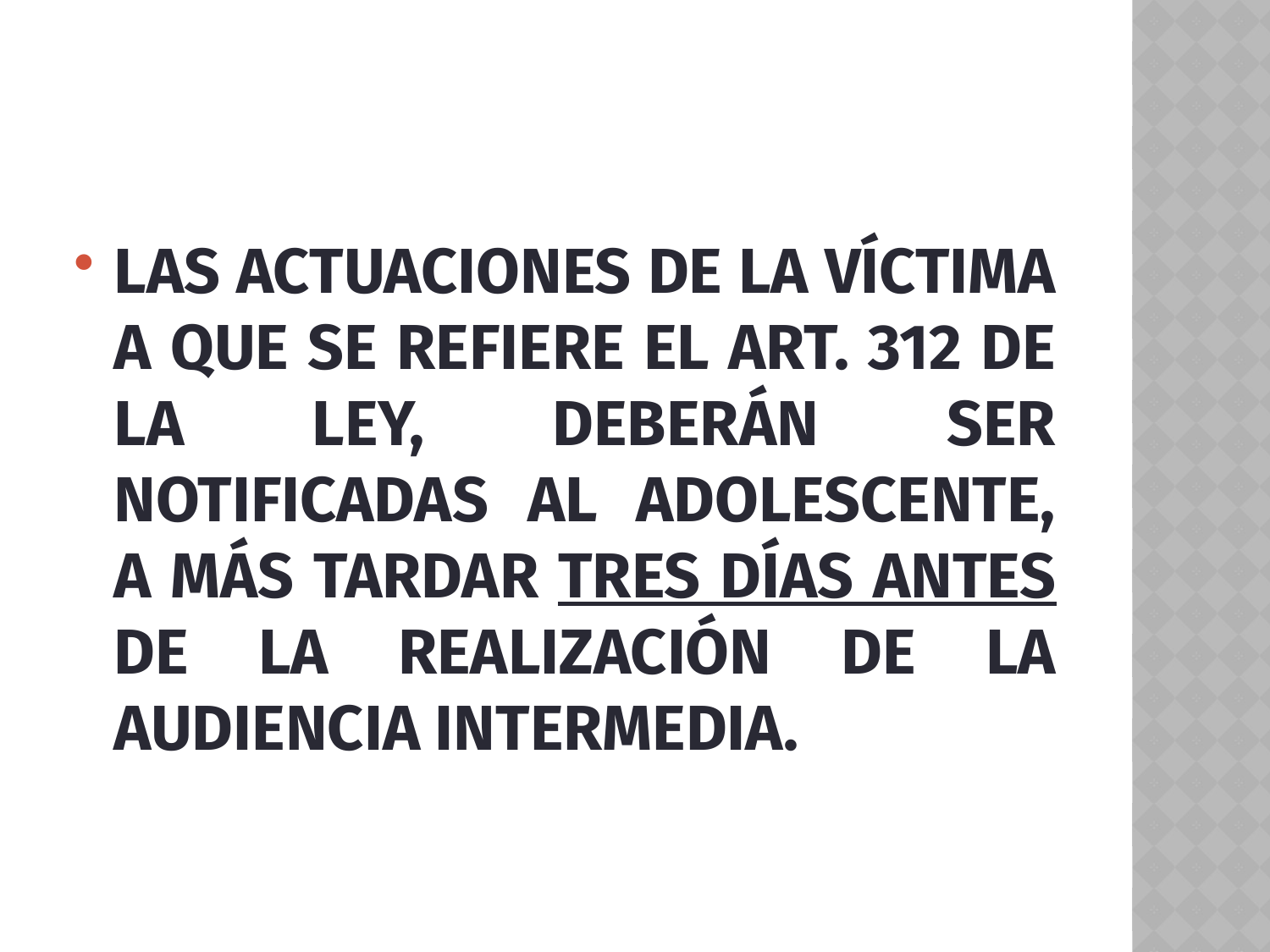

#
LAS ACTUACIONES DE LA VÍCTIMA A QUE SE REFIERE EL ART. 312 DE LA LEY, DEBERÁN SER NOTIFICADAS AL ADOLESCENTE, A MÁS TARDAR TRES DÍAS ANTES DE LA REALIZACIÓN DE LA AUDIENCIA INTERMEDIA.